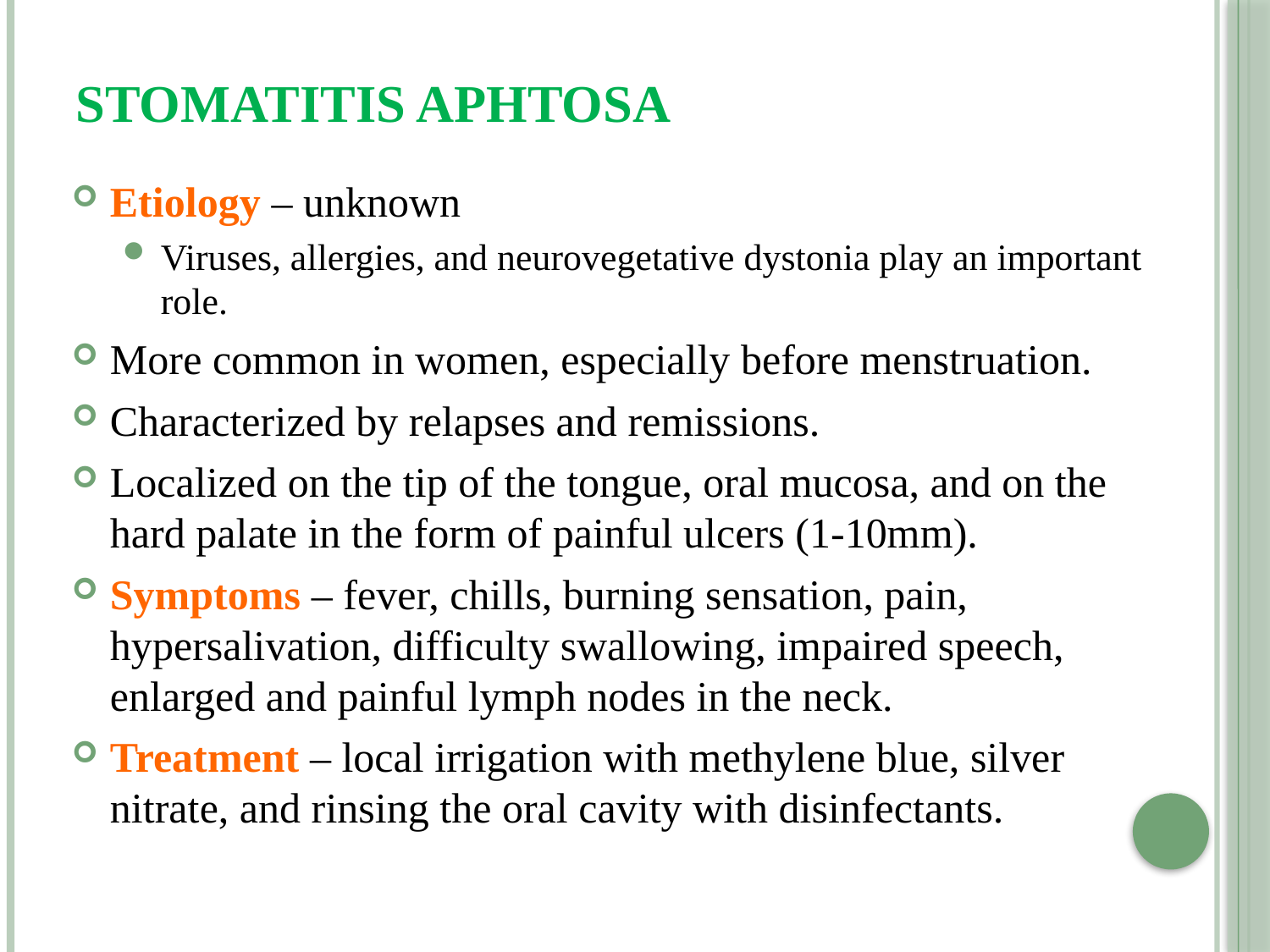

# Stomatitis aphtosa
Etiology – unknown
Viruses, allergies, and neurovegetative dystonia play an important role.
More common in women, especially before menstruation.
Characterized by relapses and remissions.
Localized on the tip of the tongue, oral mucosa, and on the hard palate in the form of painful ulcers (1-10mm).
Symptoms – fever, chills, burning sensation, pain, hypersalivation, difficulty swallowing, impaired speech, enlarged and painful lymph nodes in the neck.
Treatment – local irrigation with methylene blue, silver nitrate, and rinsing the oral cavity with disinfectants.